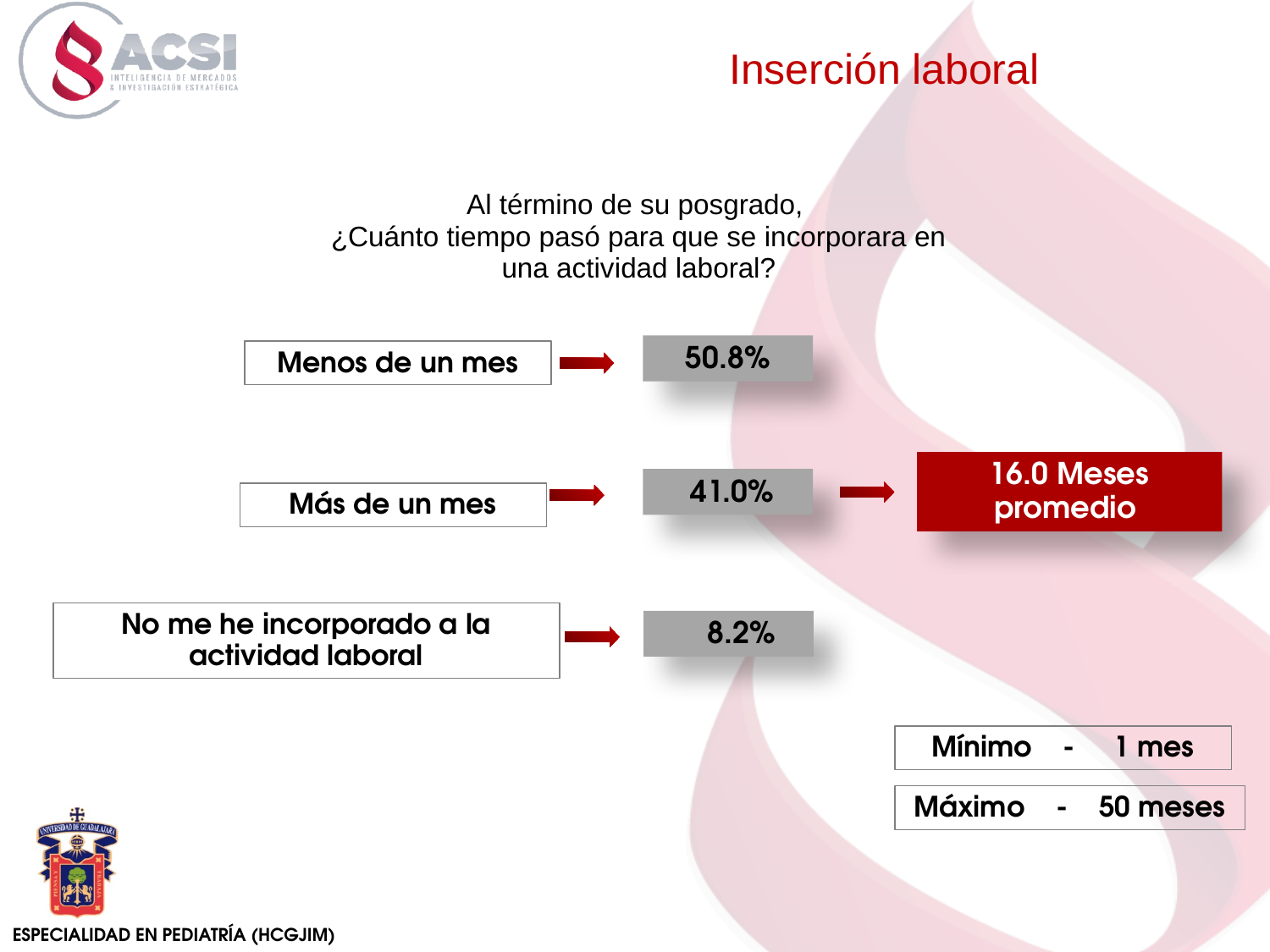

Inserción laboral
Al término de su posgrado,
¿Cuánto tiempo pasó para que se incorporara en una actividad laboral?
50.8%
Menos de un mes

16.0 Meses promedio
 41.0%

Más de un mes

No me he incorporado a la actividad laboral
   8.2%

Mínimo    -     1 mes
Máximo    -    50 meses